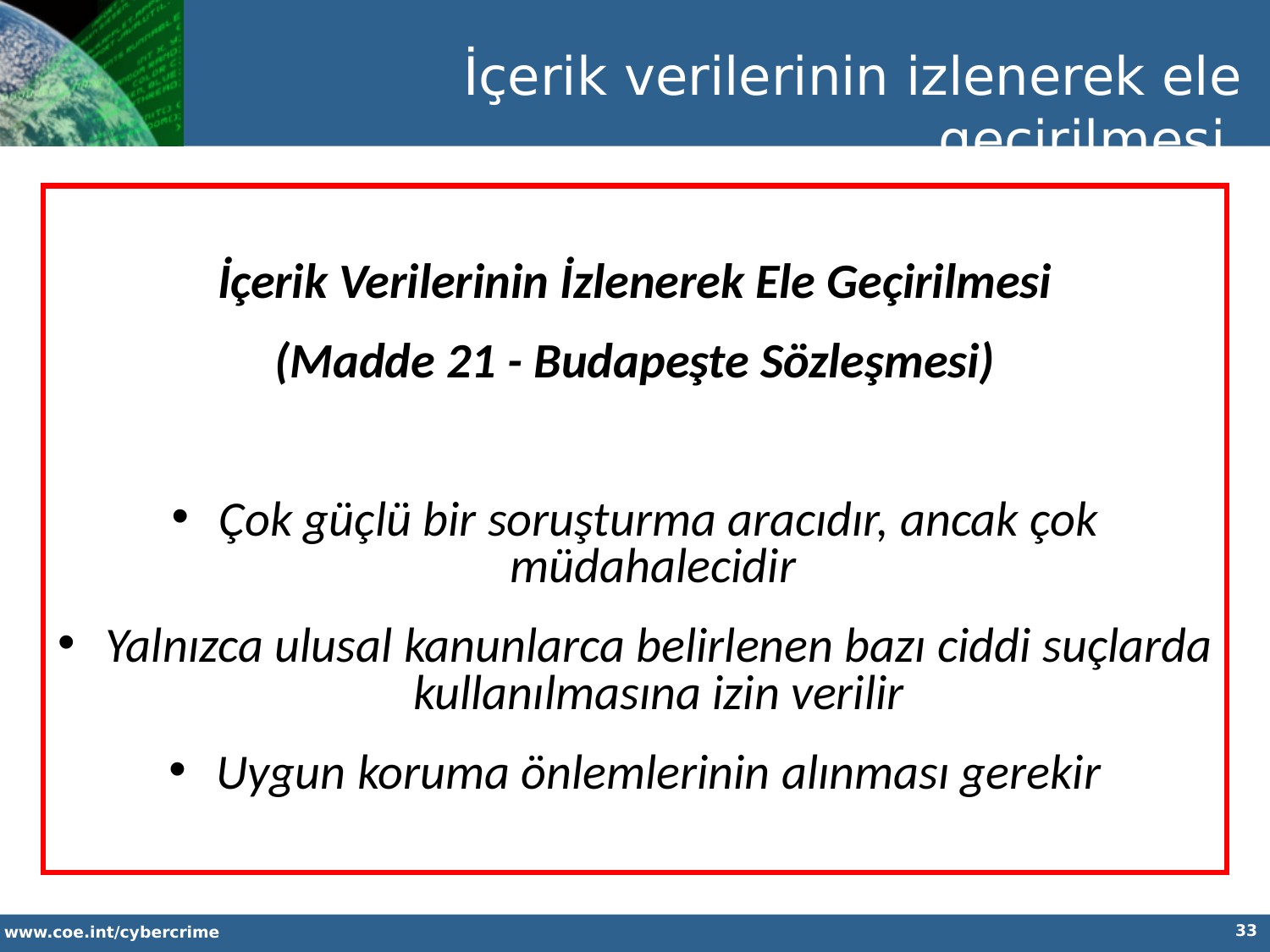

İçerik verilerinin izlenerek ele geçirilmesi
İçerik Verilerinin İzlenerek Ele Geçirilmesi
(Madde 21 - Budapeşte Sözleşmesi)

Çok güçlü bir soruşturma aracıdır, ancak çok müdahalecidir
Yalnızca ulusal kanunlarca belirlenen bazı ciddi suçlarda kullanılmasına izin verilir
Uygun koruma önlemlerinin alınması gerekir